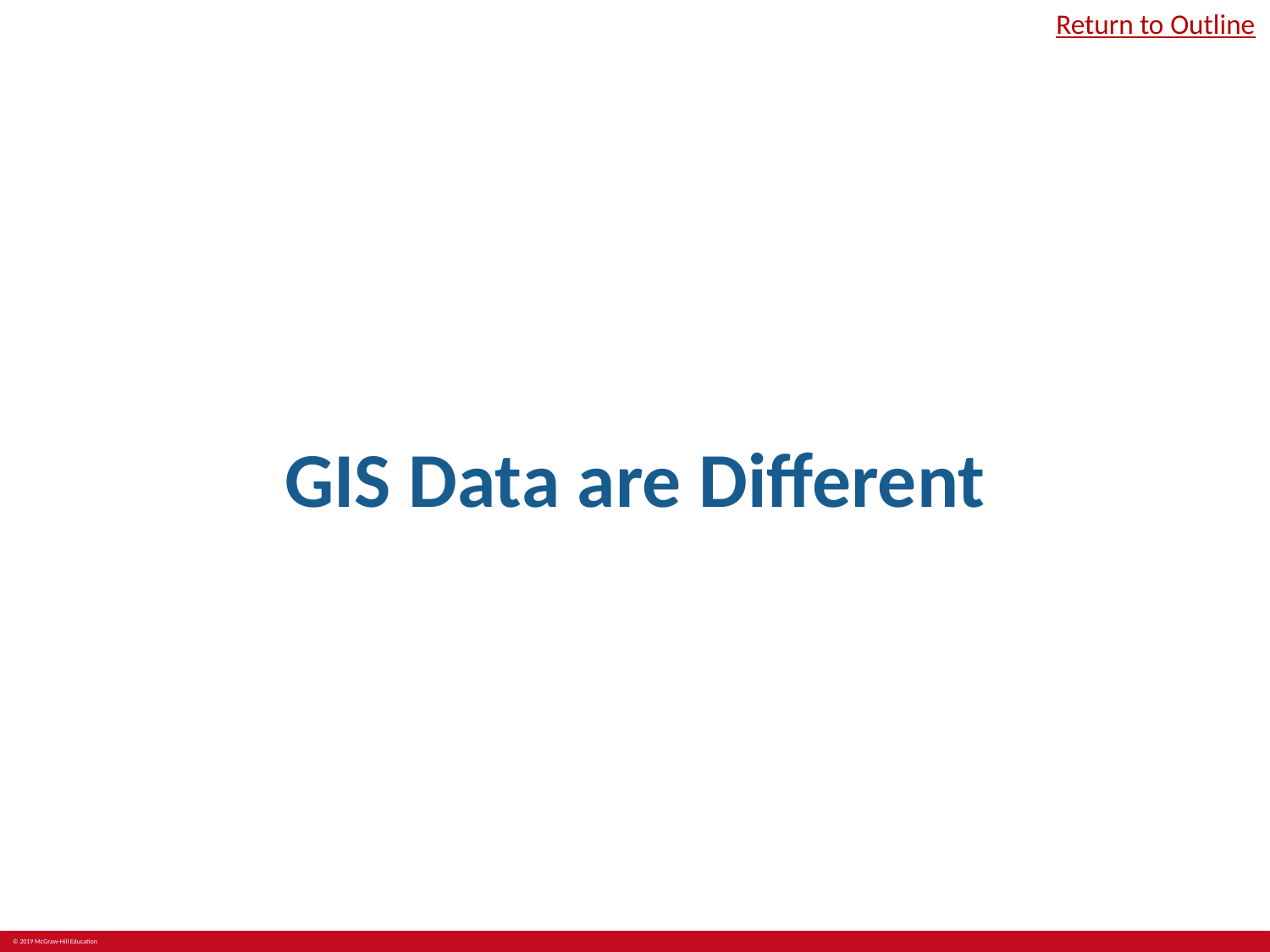

Return to Outline
# GIS Data are Different